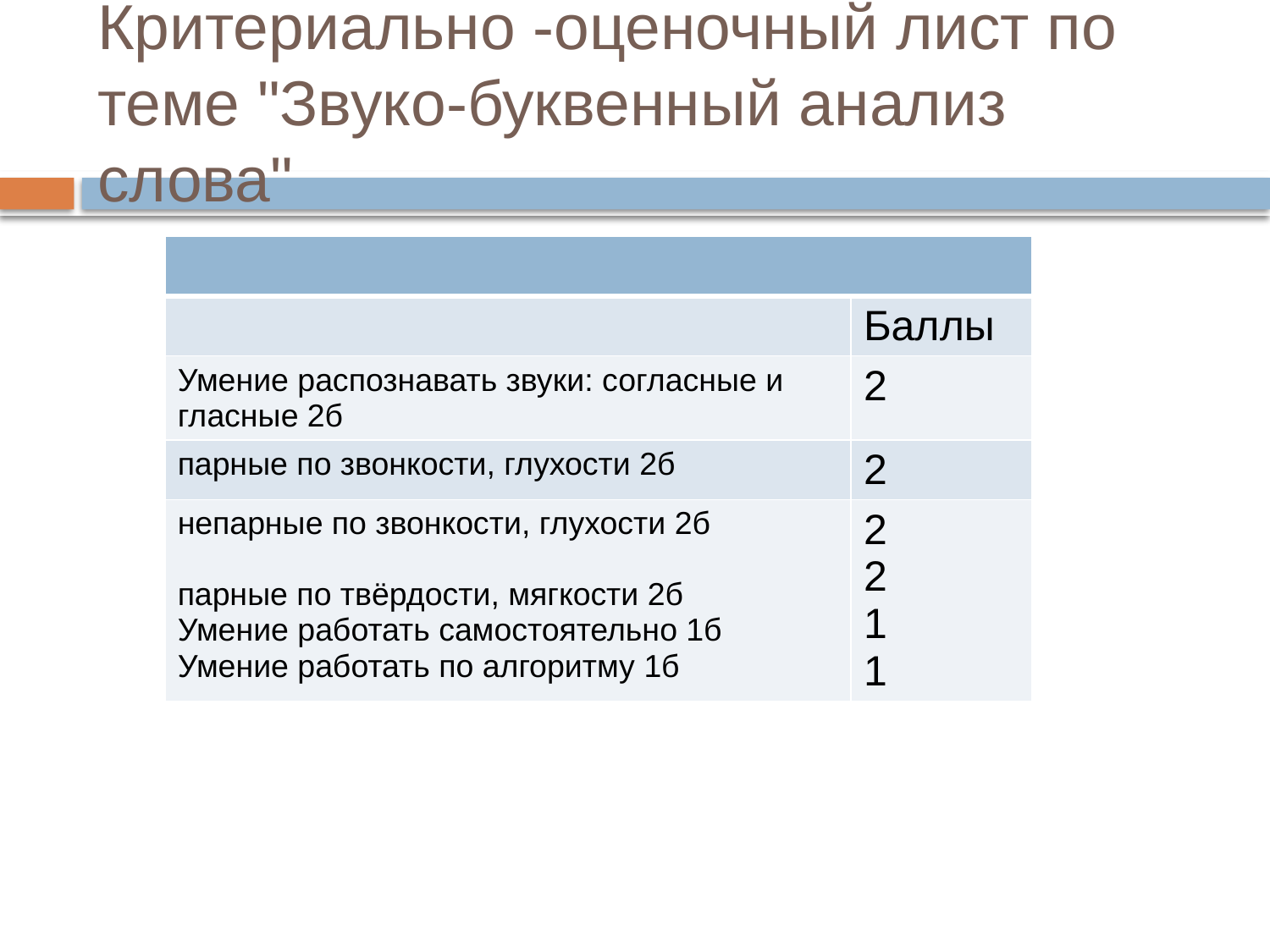

# Критериально -оценочный лист по теме "Звуко-буквенный анализ слова"

|  |  |
| --- | --- |
|  | Баллы |
| Умение распознавать звуки: согласные и гласные 2б | 2 |
| парные по звонкости, глухости 2б | 2 |
| непарные по звонкости, глухости 2б парные по твёрдости, мягкости 2б Умение работать самостоятельно 1б Умение работать по алгоритму 1б | 2 2 1 1 |